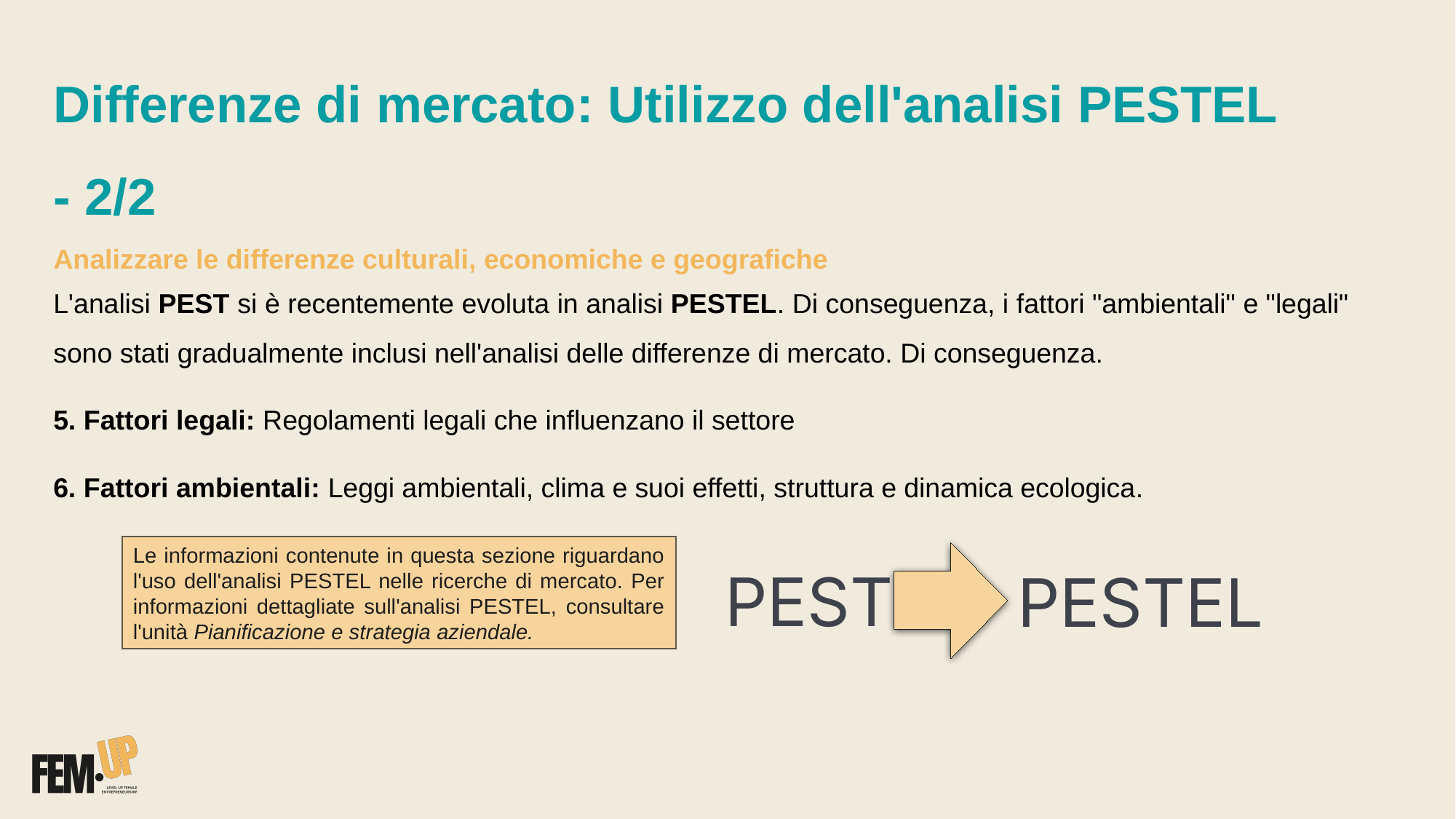

Differenze di mercato: Utilizzo dell'analisi PESTEL - 2/2
Analizzare le differenze culturali, economiche e geografiche
L'analisi PEST si è recentemente evoluta in analisi PESTEL. Di conseguenza, i fattori "ambientali" e "legali" sono stati gradualmente inclusi nell'analisi delle differenze di mercato. Di conseguenza.
5. Fattori legali: Regolamenti legali che influenzano il settore
6. Fattori ambientali: Leggi ambientali, clima e suoi effetti, struttura e dinamica ecologica.
Le informazioni contenute in questa sezione riguardano l'uso dell'analisi PESTEL nelle ricerche di mercato. Per informazioni dettagliate sull'analisi PESTEL, consultare l'unità Pianificazione e strategia aziendale.

PEST
PESTEL